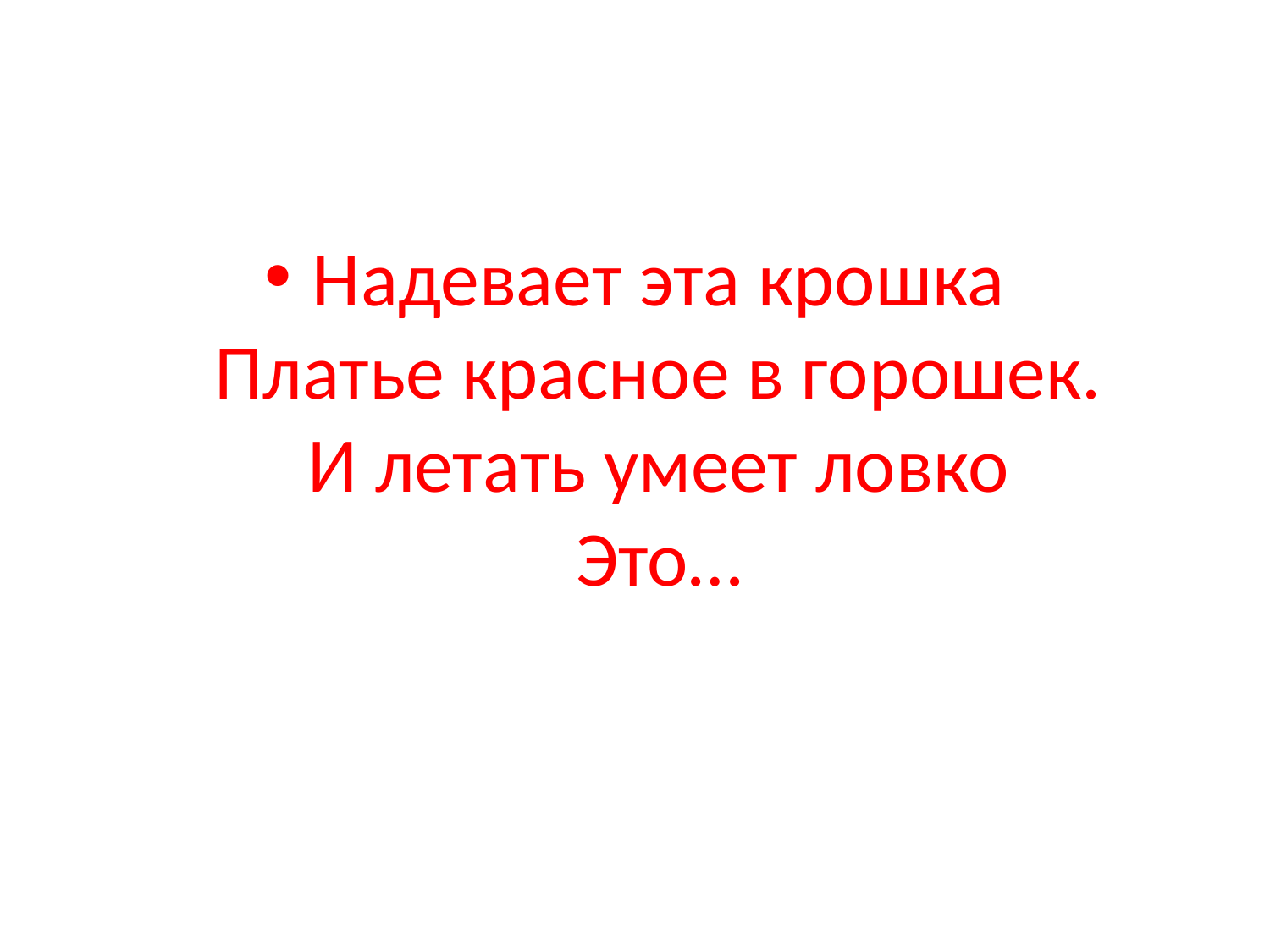

#
Надевает эта крошка
Платье красное в горошек.
И летать умеет ловко
Это…